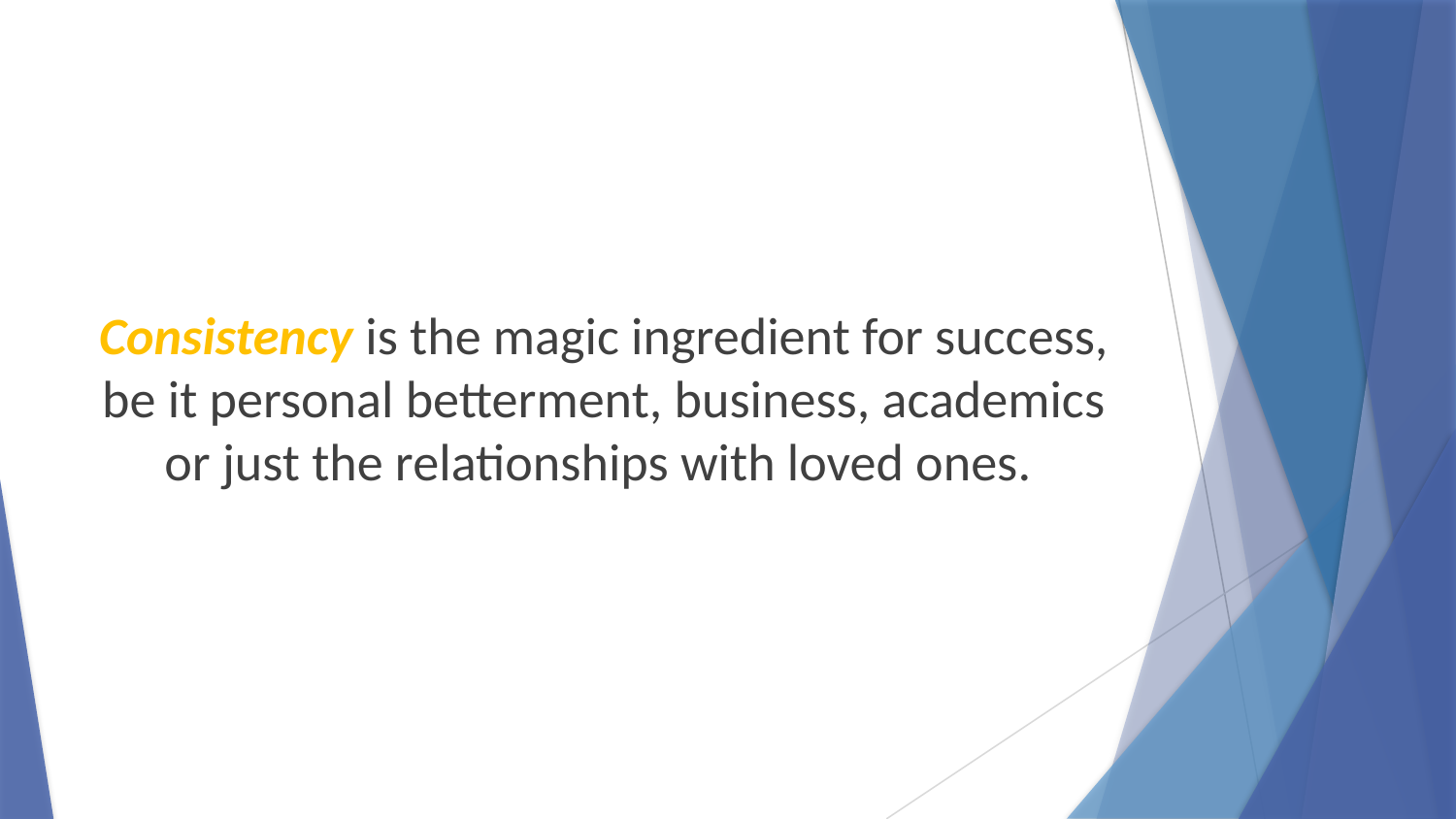

Consistency is the magic ingredient for success,
be it personal betterment, business, academics
or just the relationships with loved ones.